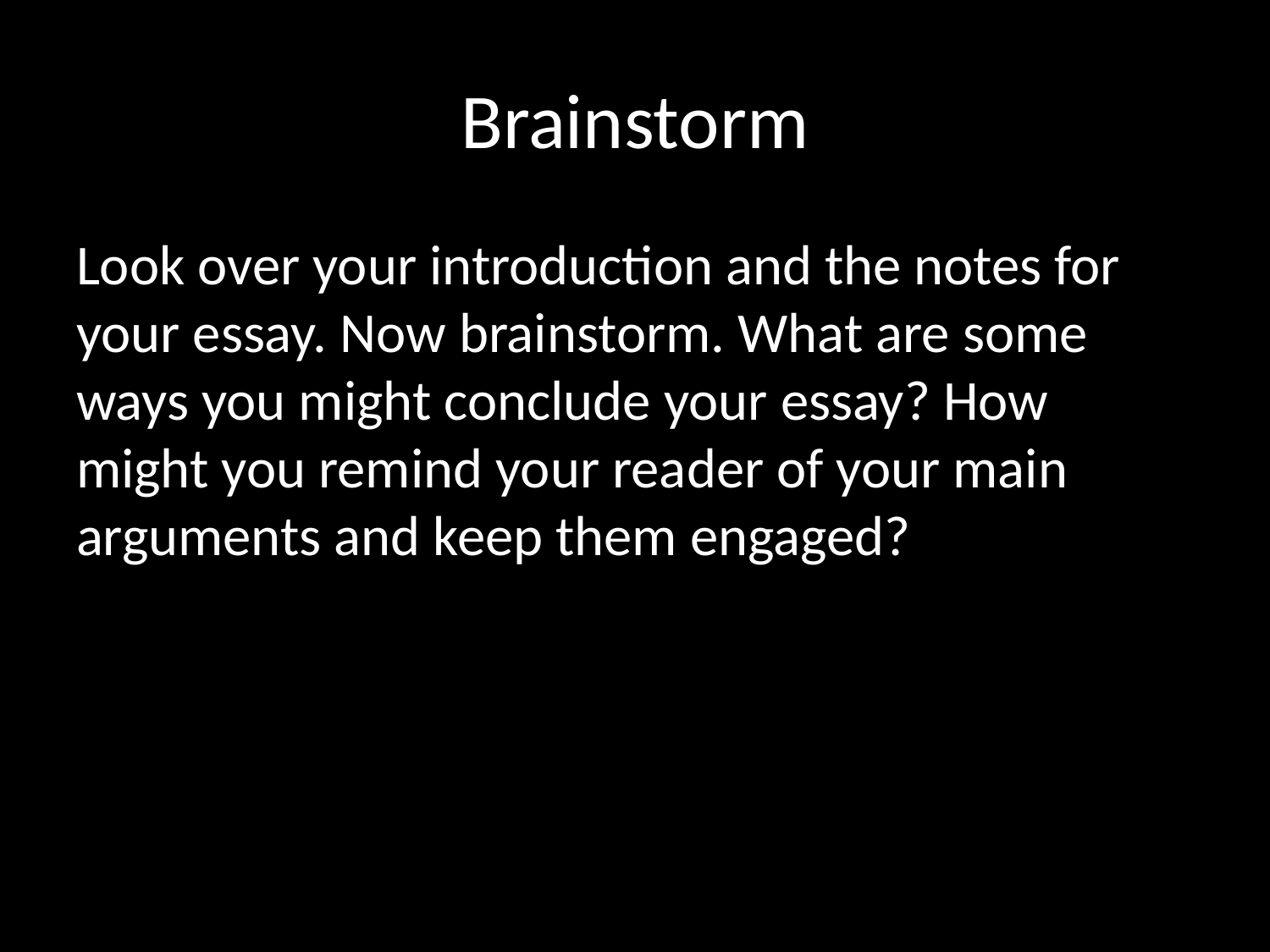

# Brainstorm
Look over your introduction and the notes for your essay. Now brainstorm. What are some ways you might conclude your essay? How might you remind your reader of your main arguments and keep them engaged?